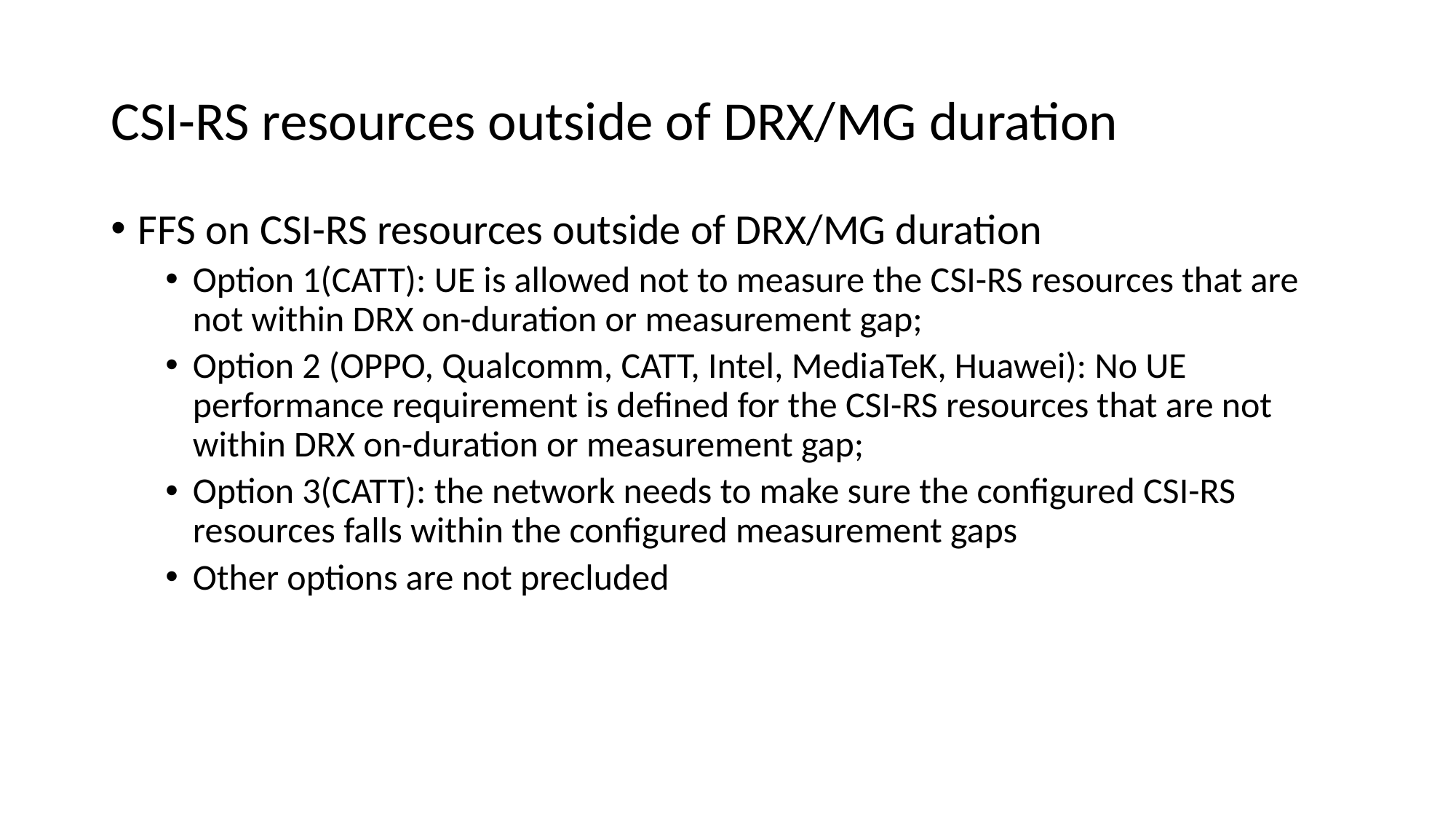

# CSI-RS resources outside of DRX/MG duration
FFS on CSI-RS resources outside of DRX/MG duration
Option 1(CATT): UE is allowed not to measure the CSI-RS resources that are not within DRX on-duration or measurement gap;
Option 2 (OPPO, Qualcomm, CATT, Intel, MediaTeK, Huawei): No UE performance requirement is defined for the CSI-RS resources that are not within DRX on-duration or measurement gap;
Option 3(CATT): the network needs to make sure the configured CSI-RS resources falls within the configured measurement gaps
Other options are not precluded